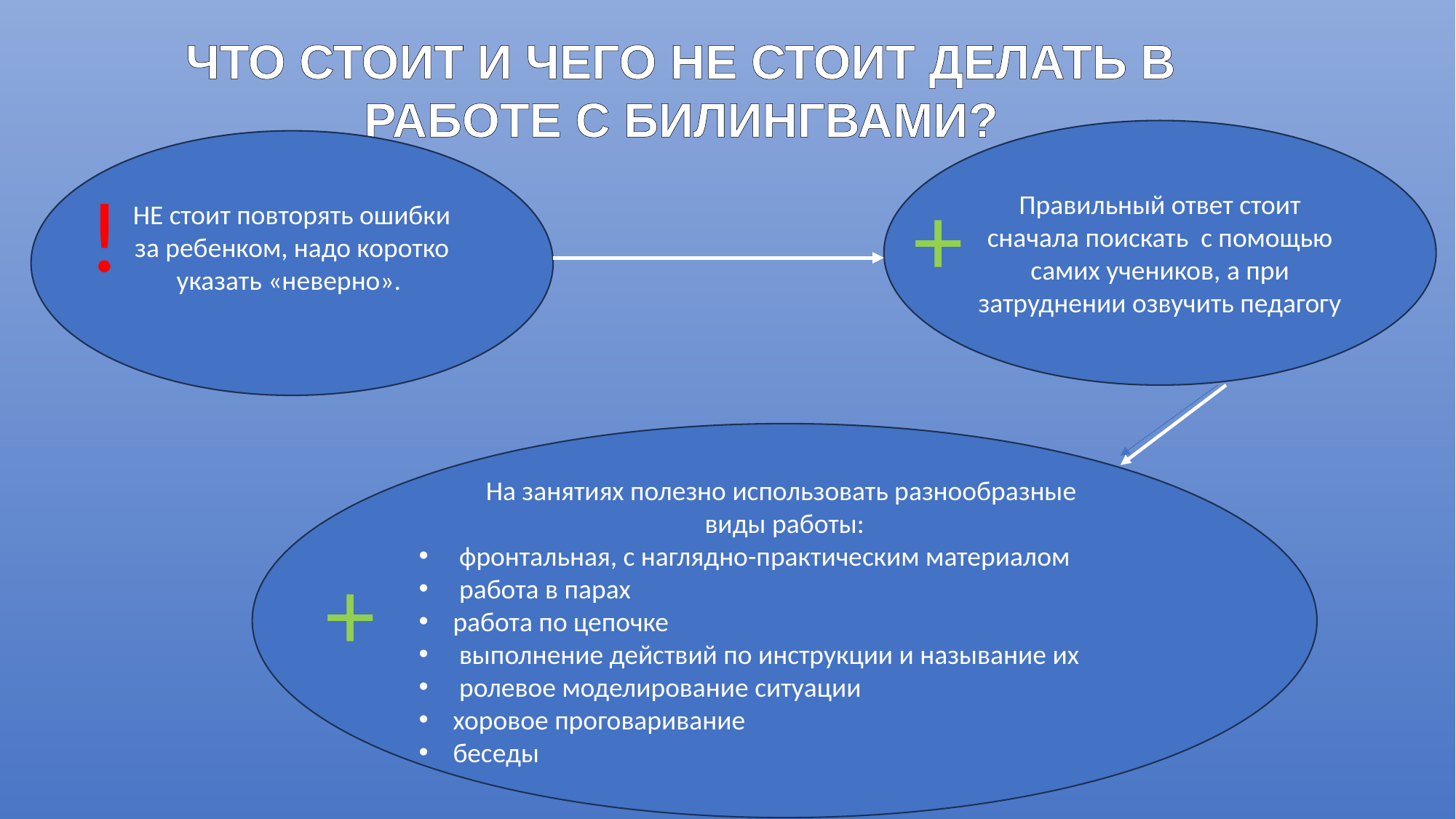

ЧТО СТОИТ И ЧЕГО НЕ СТОИТ ДЕЛАТЬ В РАБОТЕ С БИЛИНГВАМИ?

Правильный ответ стоит сначала поискать  с помощью самих учеников, а при затруднении озвучить педагогу
НЕ стоит повторять ошибки за ребенком, надо коротко указать «неверно».

!
+
На занятиях полезно использовать разнообразные
виды работы:
 фронтальная, с наглядно-практическим материалом
 работа в парах
работа по цепочке
 выполнение действий по инструкции и называние их
 ролевое моделирование ситуации
хоровое проговаривание
беседы
+